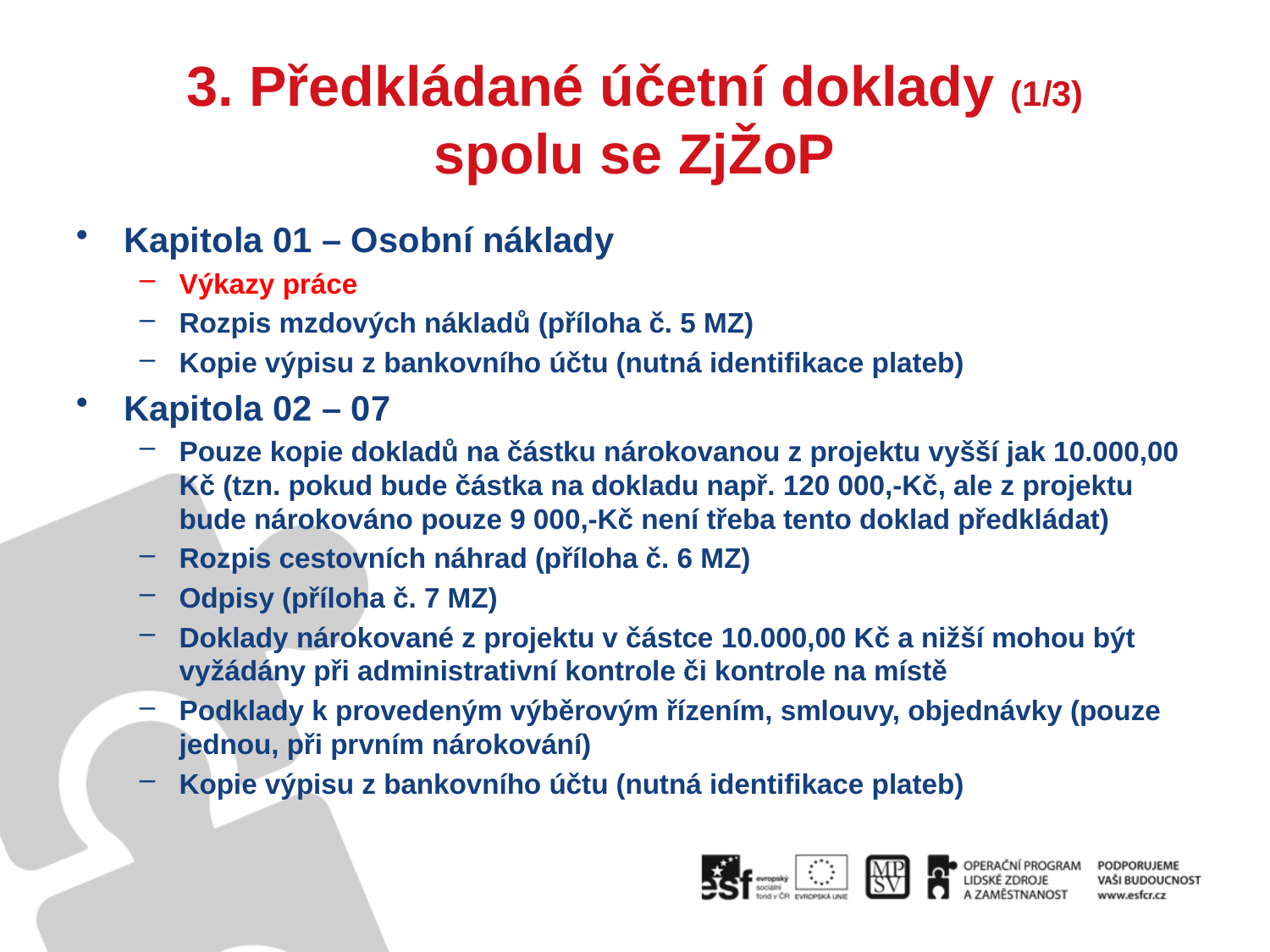

# 3. Předkládané účetní doklady (1/3) spolu se ZjŽoP
Kapitola 01 – Osobní náklady
Výkazy práce
Rozpis mzdových nákladů (příloha č. 5 MZ)
Kopie výpisu z bankovního účtu (nutná identifikace plateb)
Kapitola 02 – 07
Pouze kopie dokladů na částku nárokovanou z projektu vyšší jak 10.000,00 Kč (tzn. pokud bude částka na dokladu např. 120 000,-Kč, ale z projektu bude nárokováno pouze 9 000,-Kč není třeba tento doklad předkládat)
Rozpis cestovních náhrad (příloha č. 6 MZ)
Odpisy (příloha č. 7 MZ)
Doklady nárokované z projektu v částce 10.000,00 Kč a nižší mohou být vyžádány při administrativní kontrole či kontrole na místě
Podklady k provedeným výběrovým řízením, smlouvy, objednávky (pouze jednou, při prvním nárokování)
Kopie výpisu z bankovního účtu (nutná identifikace plateb)